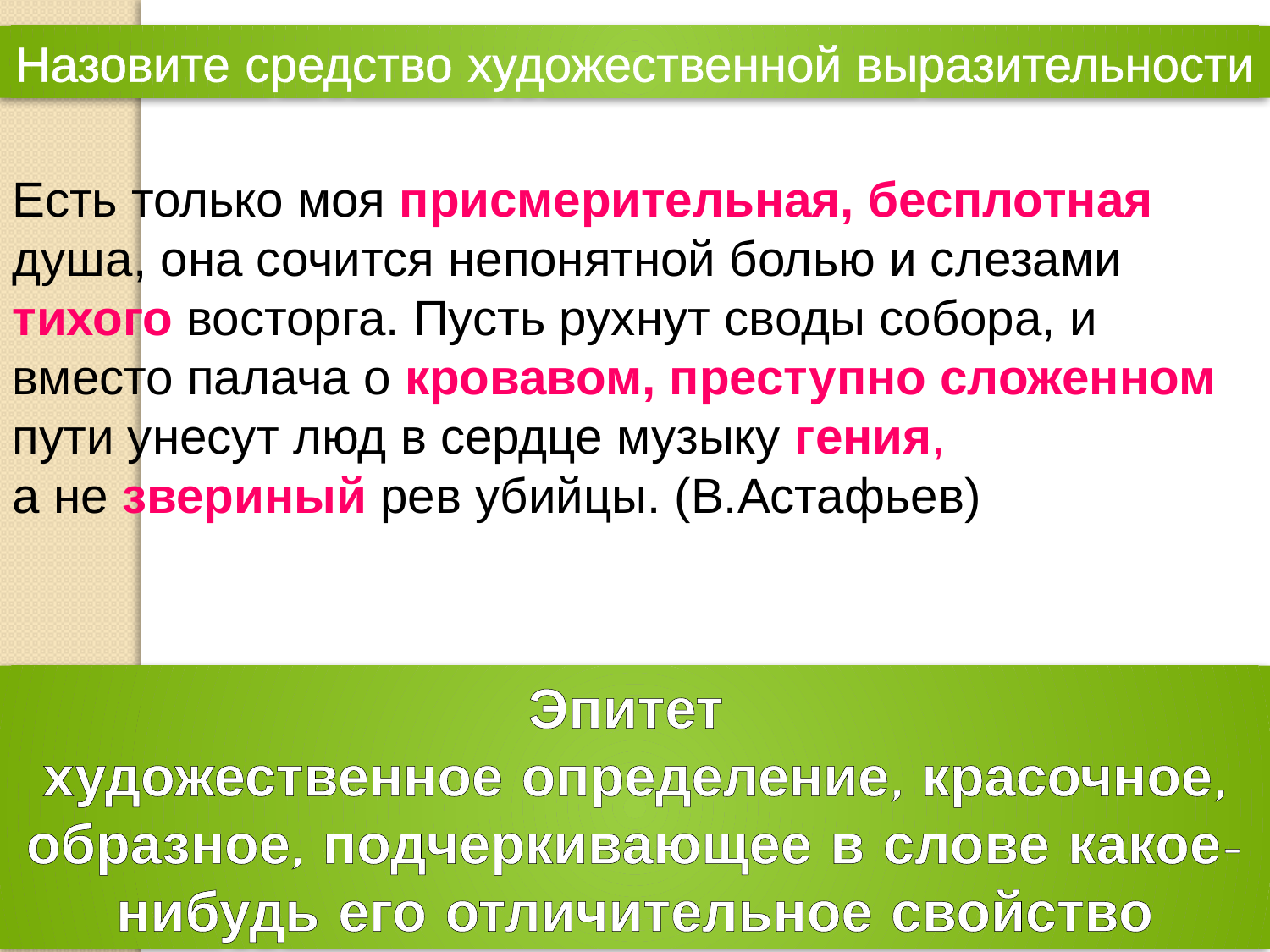

Назовите средство художественной выразительности
Есть только моя присмерительная, бесплотная душа, она сочится непонятной болью и слезами тихого восторга. Пусть рухнут своды собора, и вместо палача о кровавом, преступно сложенном пути унесут люд в сердце музыку гения,
а не звериный рев убийцы. (В.Астафьев)
Эпитет
художественное определение, красочное, образное, подчеркивающее в слове какое-нибудь его отличительное свойство